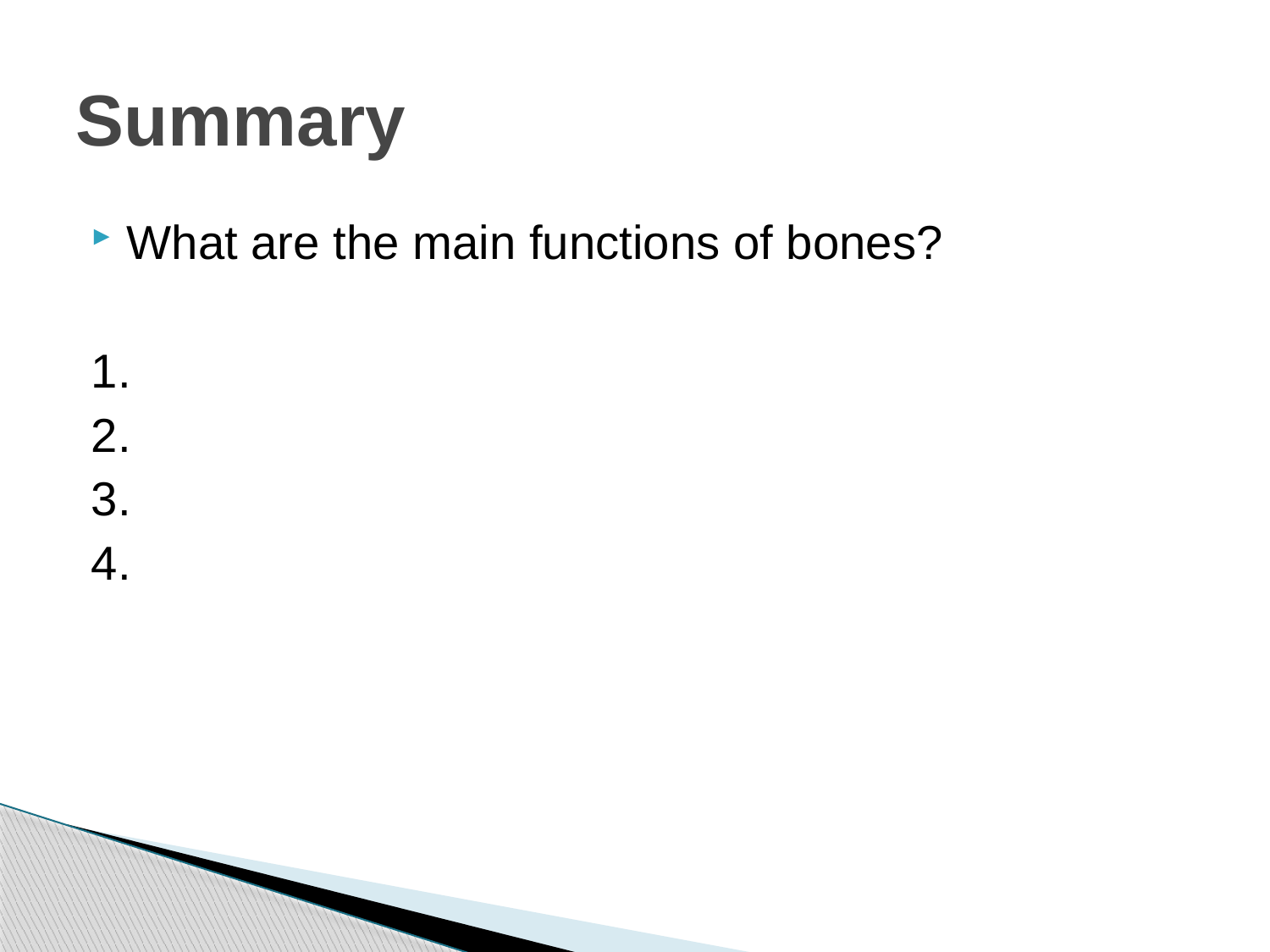

# Summary
What are the main functions of bones?

1.
2.
3.
4.